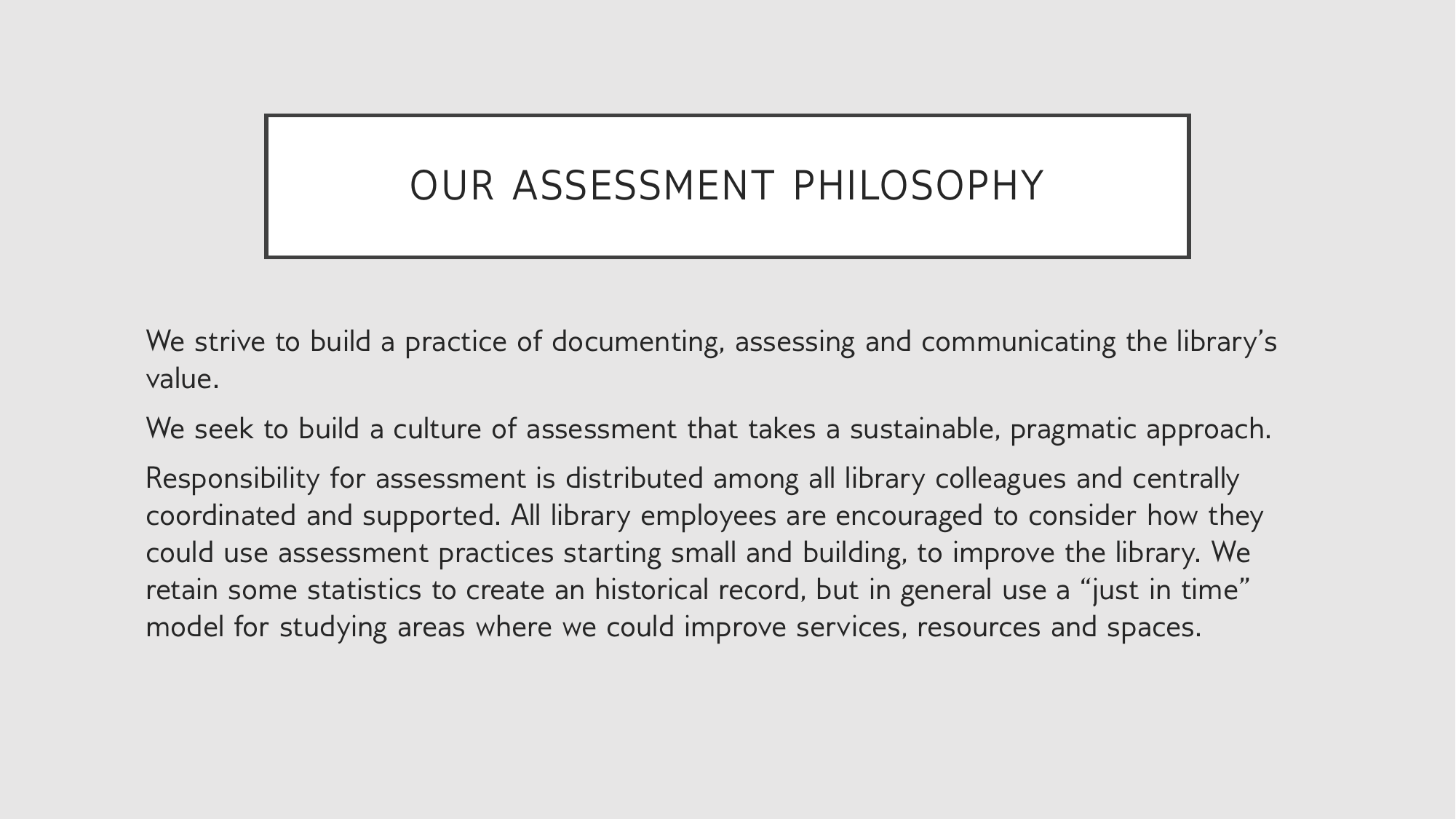

# Our Assessment Philosophy
We strive to build a practice of documenting, assessing and communicating the library’s value.
We seek to build a culture of assessment that takes a sustainable, pragmatic approach.
Responsibility for assessment is distributed among all library colleagues and centrally coordinated and supported. All library employees are encouraged to consider how they could use assessment practices starting small and building, to improve the library. We retain some statistics to create an historical record, but in general use a “just in time” model for studying areas where we could improve services, resources and spaces.